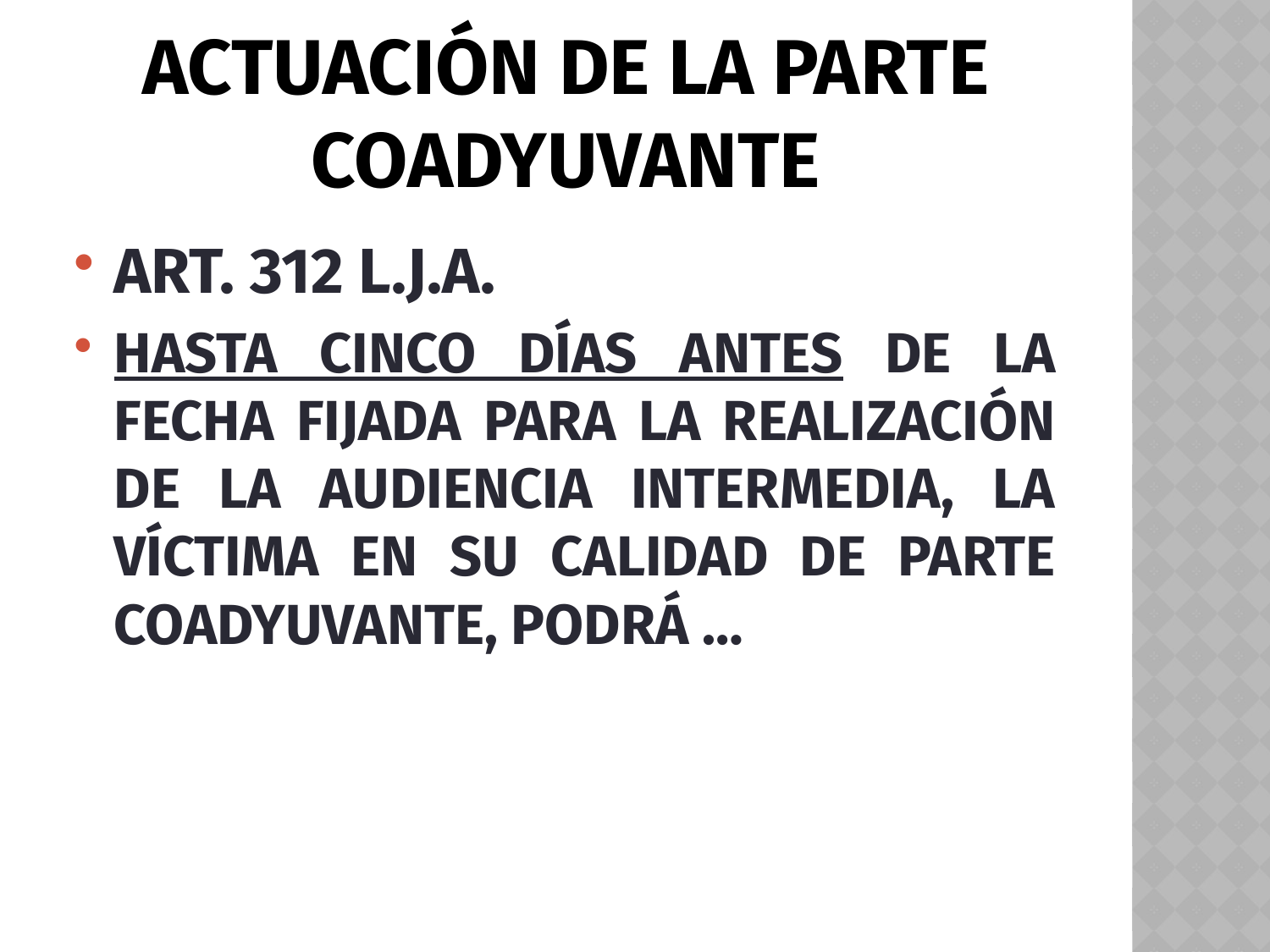

# ACTUACIÓN DE LA PARTE COADYUVANTE
ART. 312 L.J.A.
HASTA CINCO DÍAS ANTES DE LA FECHA FIJADA PARA LA REALIZACIÓN DE LA AUDIENCIA INTERMEDIA, LA VÍCTIMA EN SU CALIDAD DE PARTE COADYUVANTE, PODRÁ …